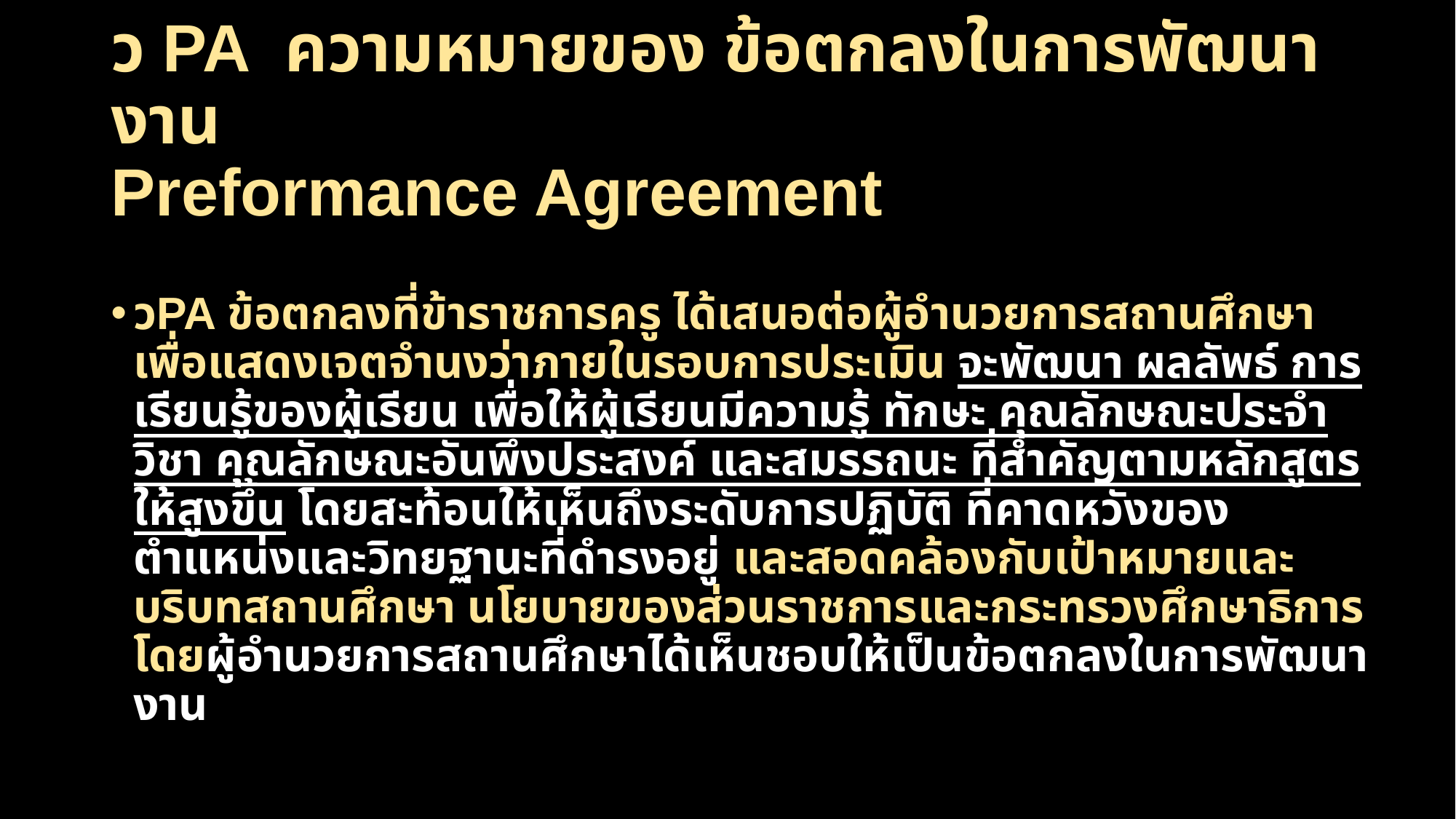

# ว PA  ความหมายของ ข้อตกลงในการพัฒนางาน Preformance Agreement

วPA ข้อตกลงที่ข้าราชการครู ได้เสนอต่อผู้อำนวยการสถานศึกษา เพื่อแสดงเจตจำนงว่าภายในรอบการประเมิน จะพัฒนา ผลลัพธ์ การเรียนรู้ของผู้เรียน เพื่อให้ผู้เรียนมีความรู้ ทักษะ คุณลักษณะประจำวิชา คุณลักษณะอันพึงประสงค์ และสมรรถนะ ที่สำคัญตามหลักสูตร ให้สูงขึ้น โดยสะท้อนให้เห็นถึงระดับการปฏิบัติ ที่คาดหวังของตำแหน่งและวิทยฐานะที่ดำรงอยู่ และสอดคล้องกับเป้าหมายและบริบทสถานศึกษา นโยบายของส่วนราชการและกระทรวงศึกษาธิการ โดยผู้อำนวยการสถานศึกษาได้เห็นชอบให้เป็นข้อตกลงในการพัฒนางาน